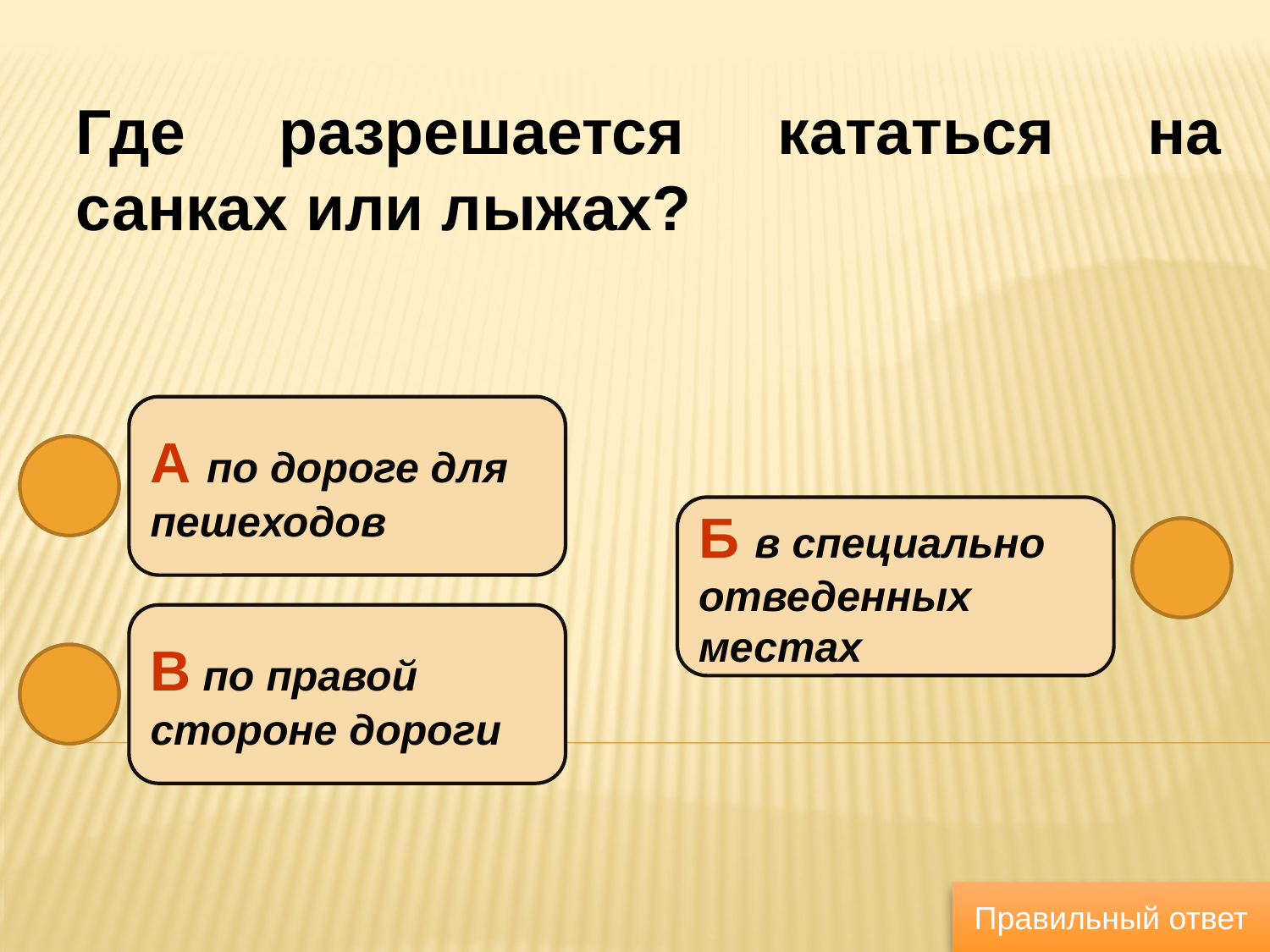

Где разрешается кататься на санках или лыжах?

А по дороге для пешеходов

Б в специально отведенных местах

В по правой стороне дороги

Правильный ответ